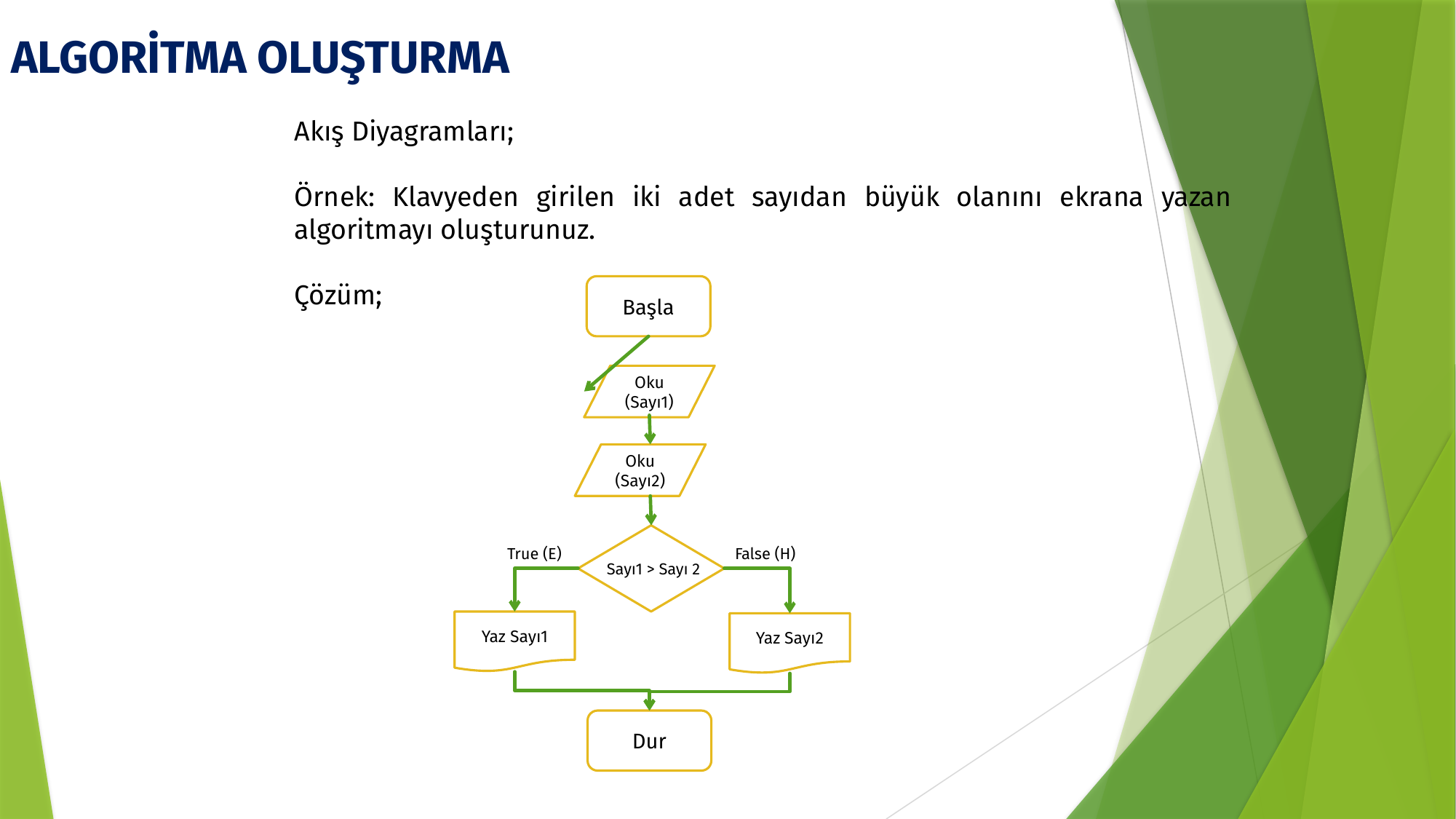

ALGORİTMA OLUŞTURMA
Akış Diyagramları;

Örnek: Klavyeden girilen iki adet sayıdan büyük olanını ekrana yazan algoritmayı oluşturunuz.

Çözüm;

Başla
Oku (Sayı1)
Oku (Sayı2)

True (E)
False (H)
Sayı1 > Sayı 2
Yaz Sayı1
Yaz Sayı2
Dur